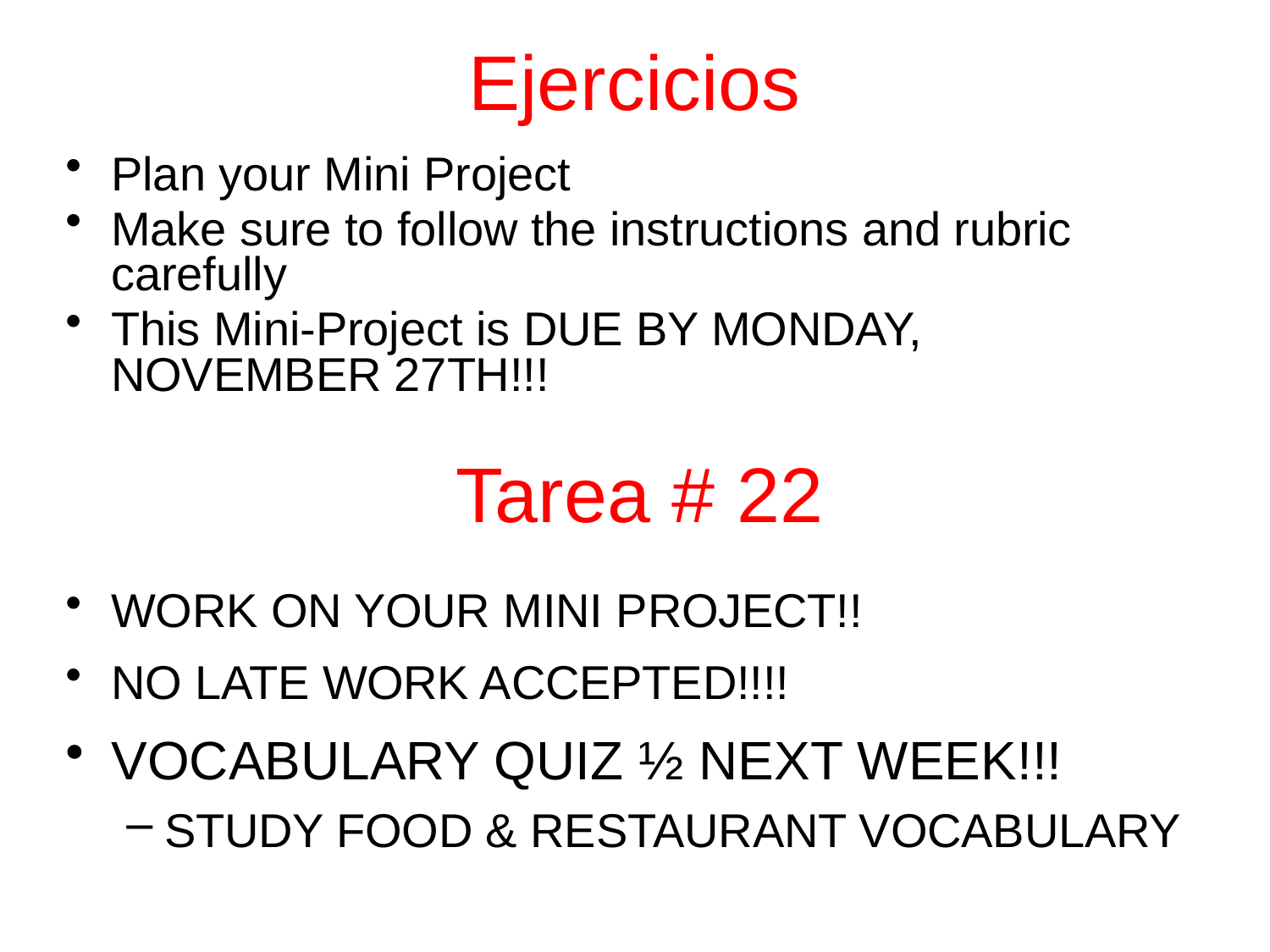

# Ejercicios
Plan your Mini Project
Make sure to follow the instructions and rubric carefully
This Mini-Project is DUE BY MONDAY, NOVEMBER 27TH!!!

WORK ON YOUR MINI PROJECT!!
NO LATE WORK ACCEPTED!!!!
VOCABULARY QUIZ ½ NEXT WEEK!!!
STUDY FOOD & RESTAURANT VOCABULARY

Tarea # 22